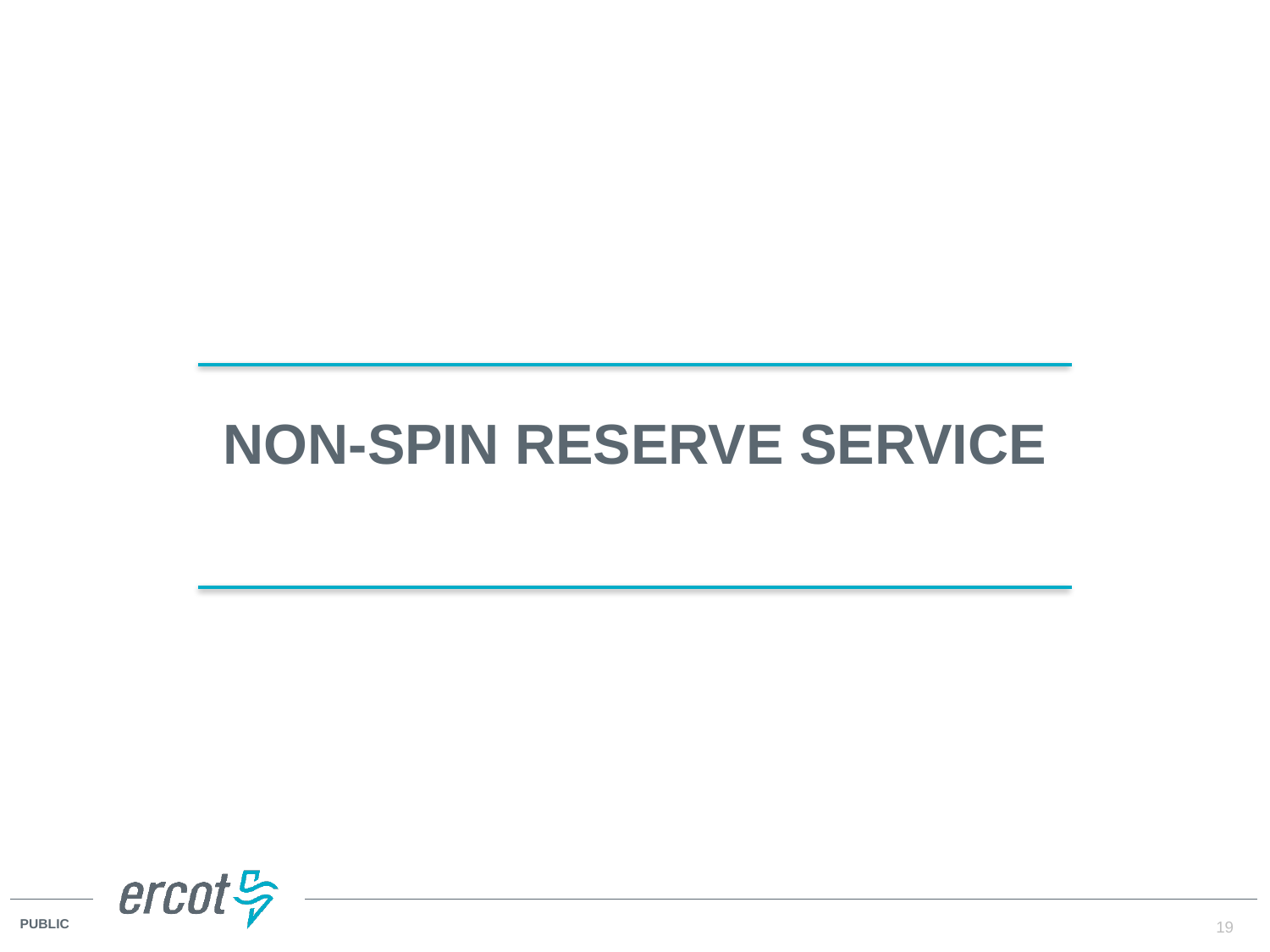

Divider Slide

Divider Slide (optional)
Non-Spin Reserve Service